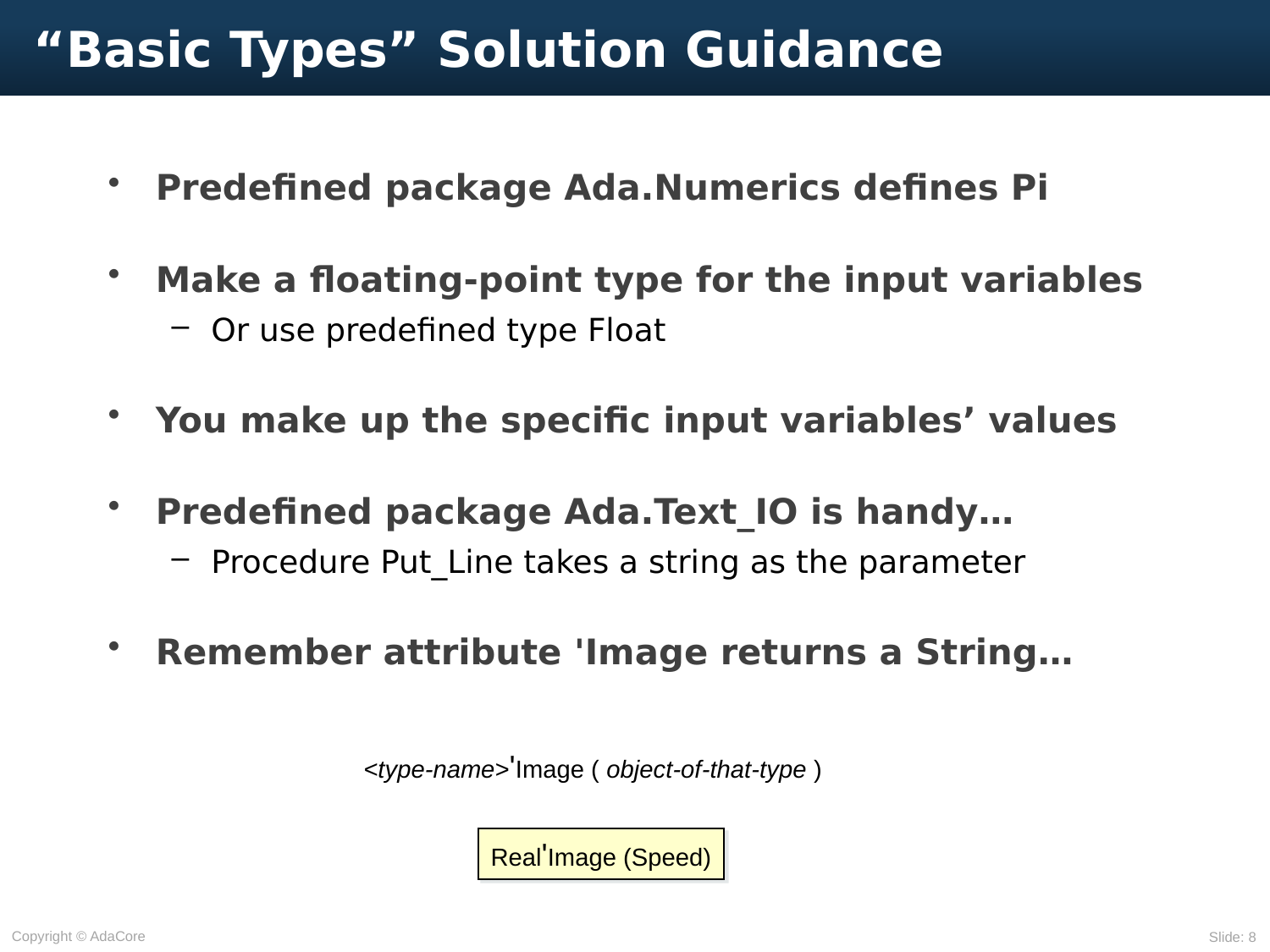

# “Basic Types” Solution Guidance
Predefined package Ada.Numerics defines Pi
Make a floating-point type for the input variables
Or use predefined type Float
You make up the specific input variables’ values
Predefined package Ada.Text_IO is handy…
Procedure Put_Line takes a string as the parameter
Remember attribute 'Image returns a String…
<type-name>'Image ( object-of-that-type )
Real'Image (Speed)